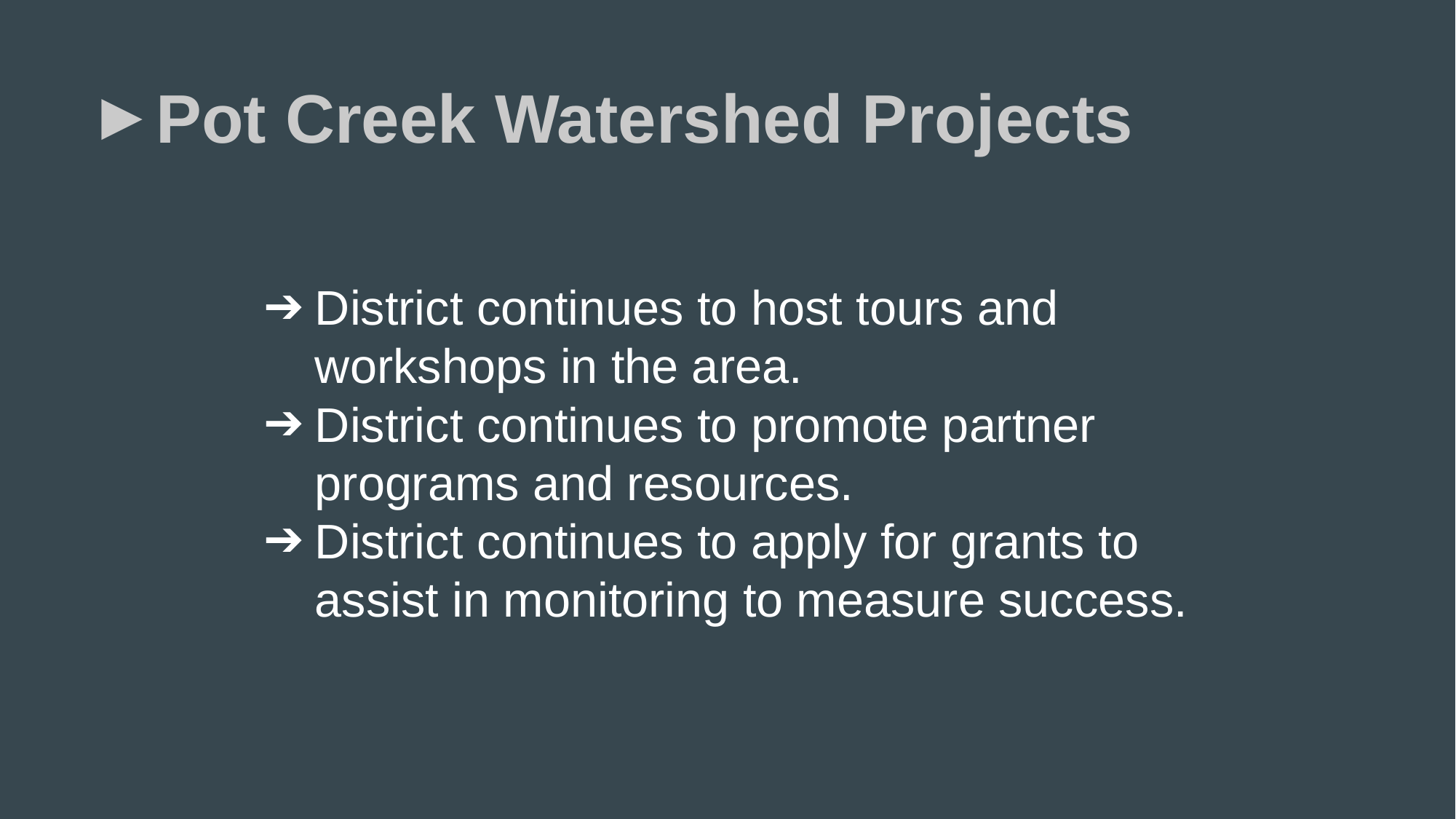

# Pot Creek Watershed Projects
District continues to host tours and workshops in the area.
District continues to promote partner programs and resources.
District continues to apply for grants to assist in monitoring to measure success.